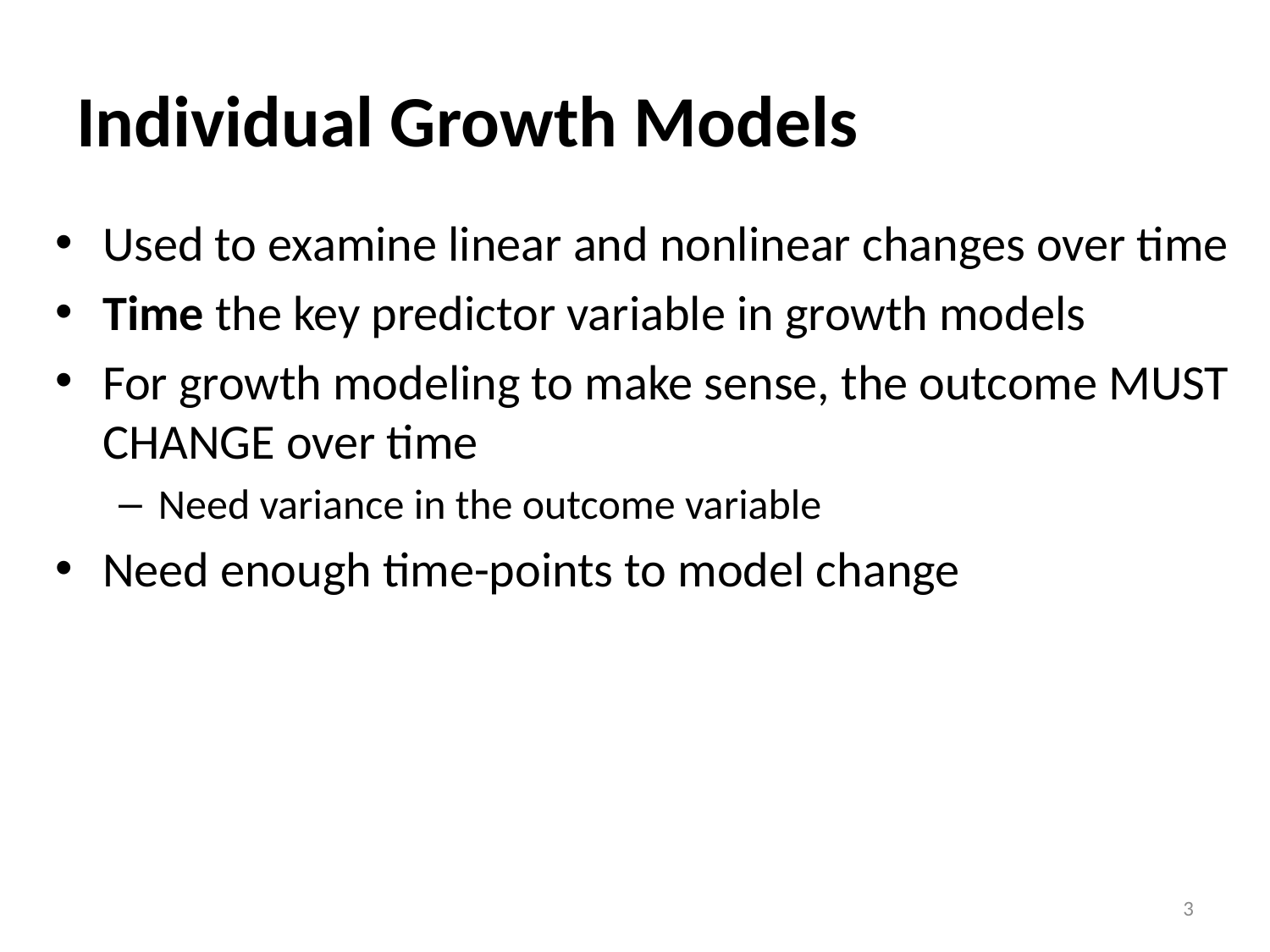

Individual Growth Models
3
Used to examine linear and nonlinear changes over time
Time the key predictor variable in growth models
For growth modeling to make sense, the outcome MUST CHANGE over time
Need variance in the outcome variable
Need enough time-points to model change